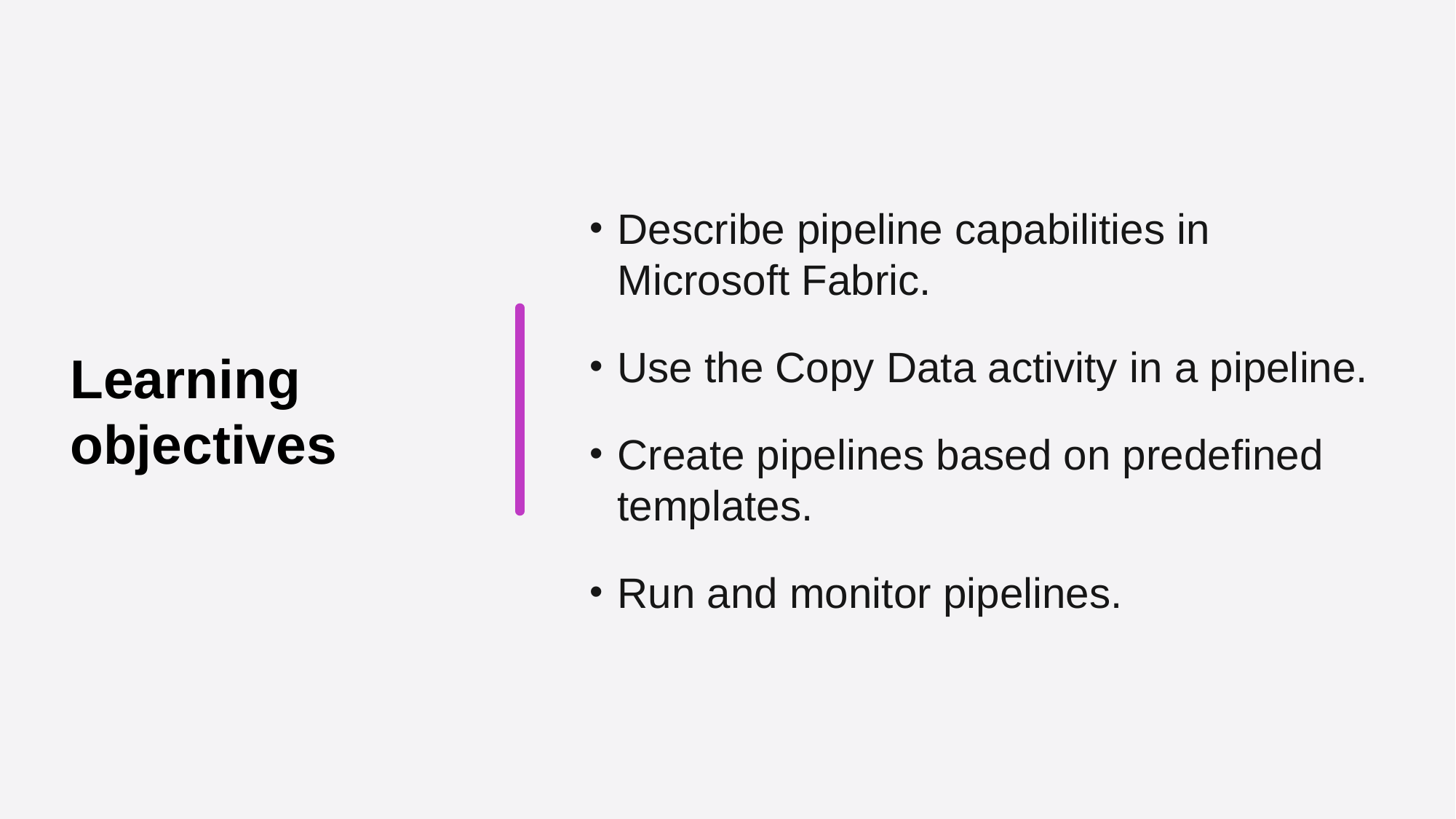

Describe pipeline capabilities in Microsoft Fabric.
Use the Copy Data activity in a pipeline.
Create pipelines based on predefined templates.
Run and monitor pipelines.
# Learning objectives